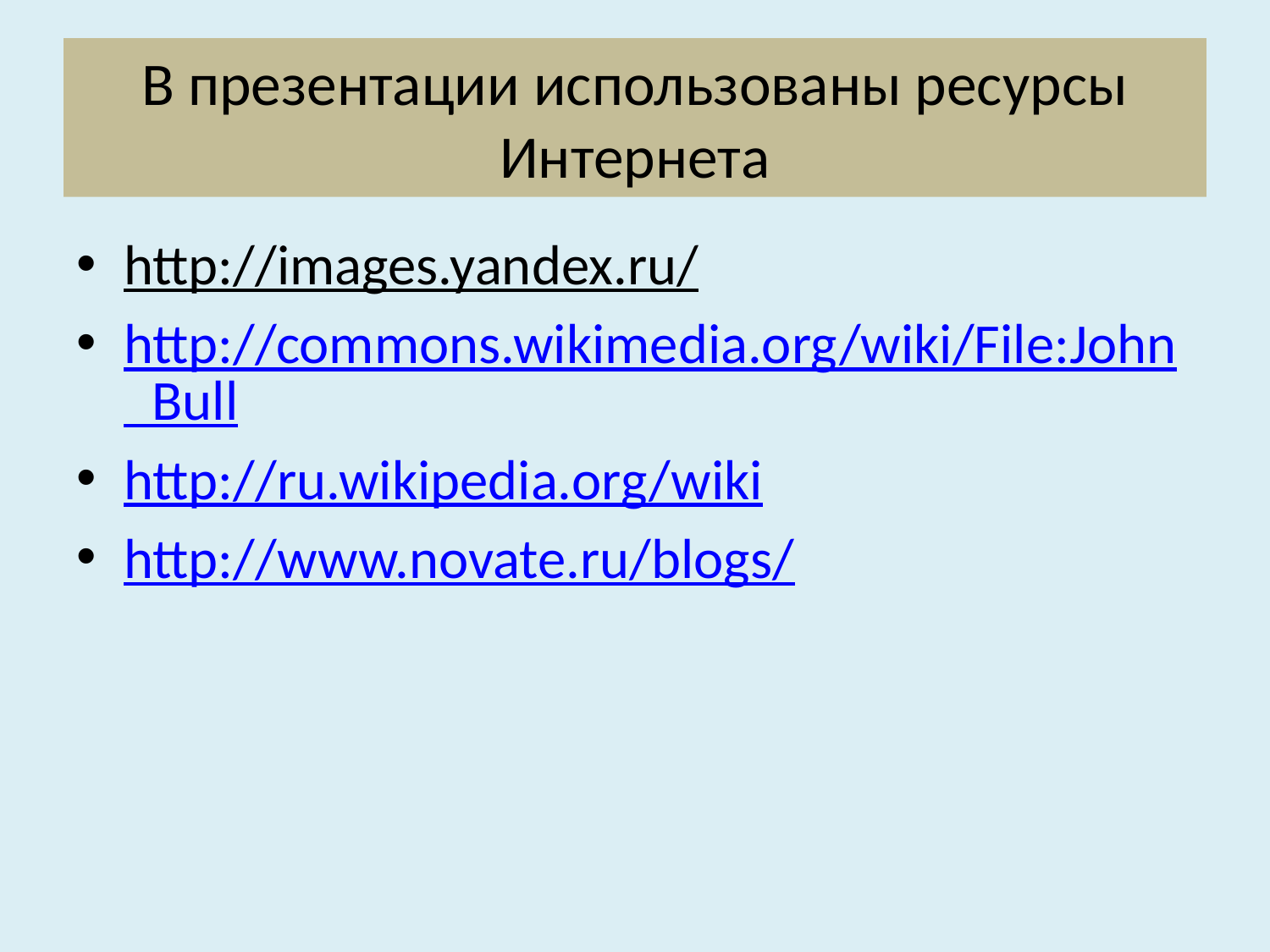

# В презентации использованы ресурсы Интернета
http://images.yandex.ru/
http://commons.wikimedia.org/wiki/File:John_Bull
http://ru.wikipedia.org/wiki
http://www.novate.ru/blogs/